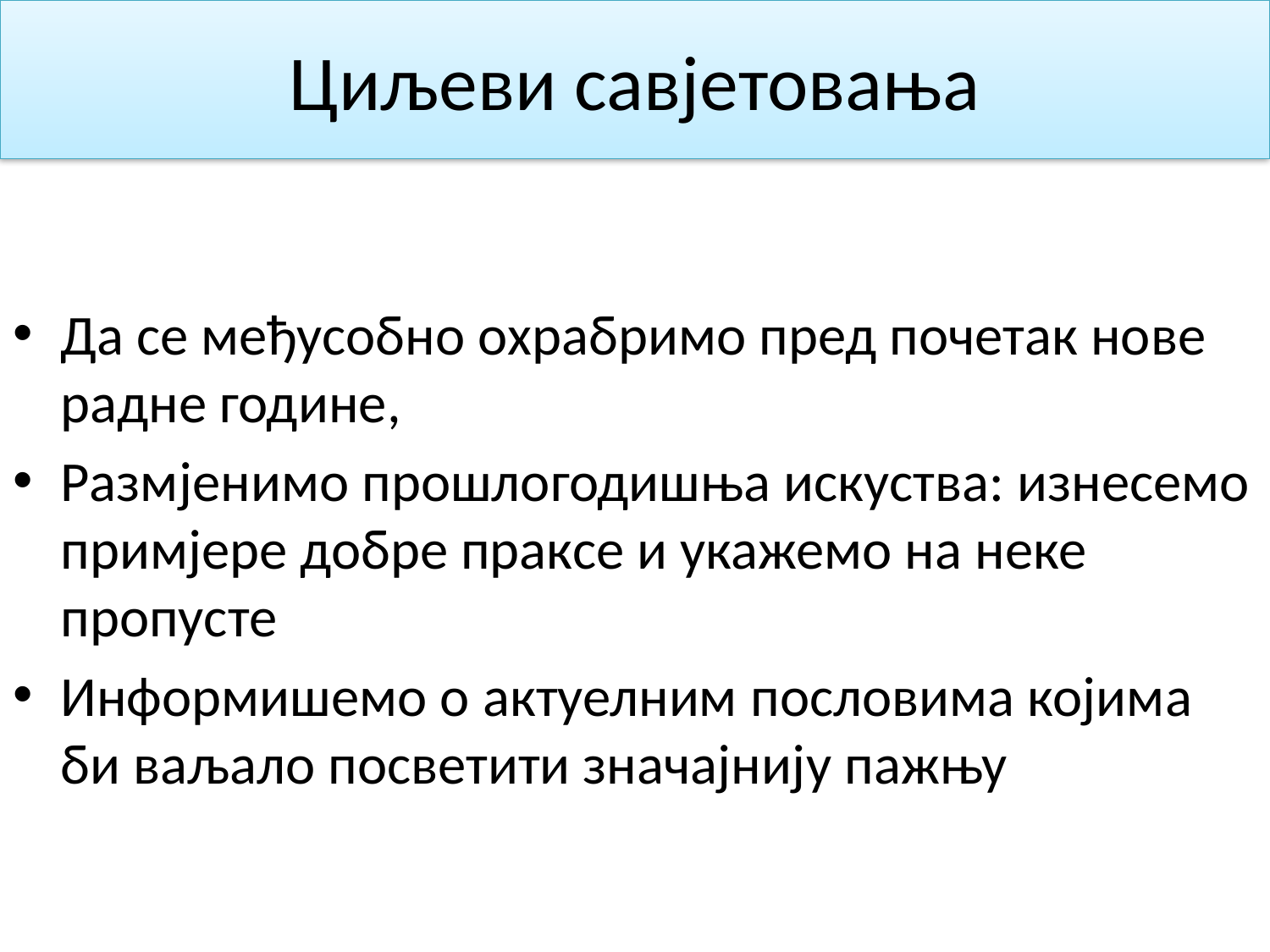

# Циљеви савјетовања
Да се међусобно охрабримо пред почетак нове радне године,
Размјенимо прошлогодишња искуства: изнесемо примјере добре праксе и укажемо на неке пропусте
Информишемо о актуелним пословима којима би ваљало посветити значајнију пажњу